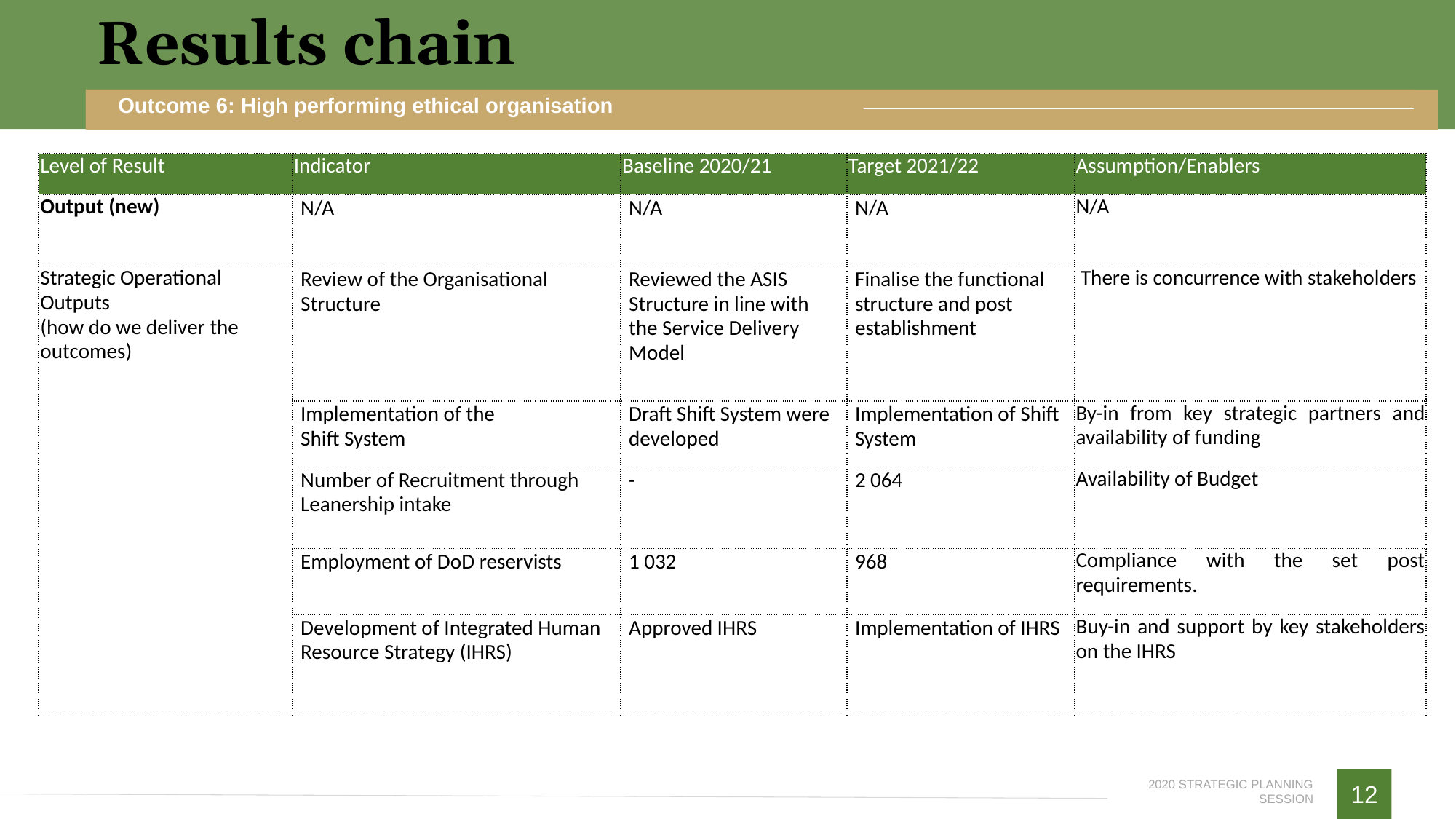

Results chain

Outcome 6: High performing ethical organisation
| Level of Result | Indicator | Baseline 2020/21 | Target 2021/22 | Assumption/Enablers |
| --- | --- | --- | --- | --- |
| Output (new) | N/A | N/A | N/A | N/A |
| Strategic Operational Outputs (how do we deliver the outcomes) | Review of the Organisational Structure | Reviewed the ASIS Structure in line with the Service Delivery Model | Finalise the functional structure and post establishment | There is concurrence with stakeholders |
|  | Implementation of the Shift System | Draft Shift System were developed | Implementation of Shift System | By-in from key strategic partners and availability of funding |
|  | Number of Recruitment through Leanership intake | - | 2 064 | Availability of Budget |
|  | Employment of DoD reservists | 1 032 | 968 | Compliance with the set post requirements. |
|  | Development of Integrated Human Resource Strategy (IHRS) | Approved IHRS | Implementation of IHRS | Buy-in and support by key stakeholders on the IHRS |